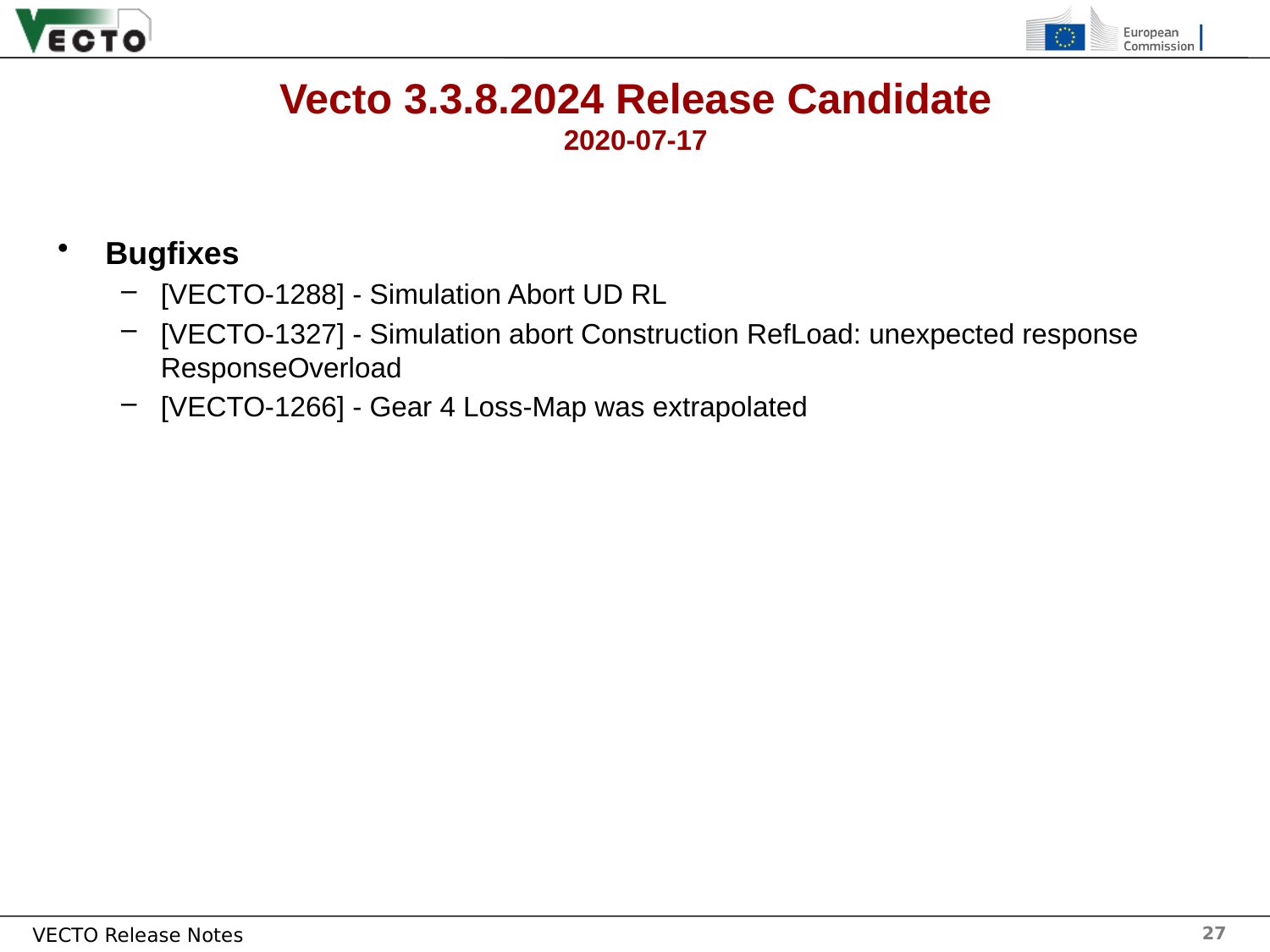

# Vecto 3.3.8.2024 Release Candidate 2020-07-17
Bugfixes
[VECTO-1288] - Simulation Abort UD RL
[VECTO-1327] - Simulation abort Construction RefLoad: unexpected response ResponseOverload
[VECTO-1266] - Gear 4 Loss-Map was extrapolated